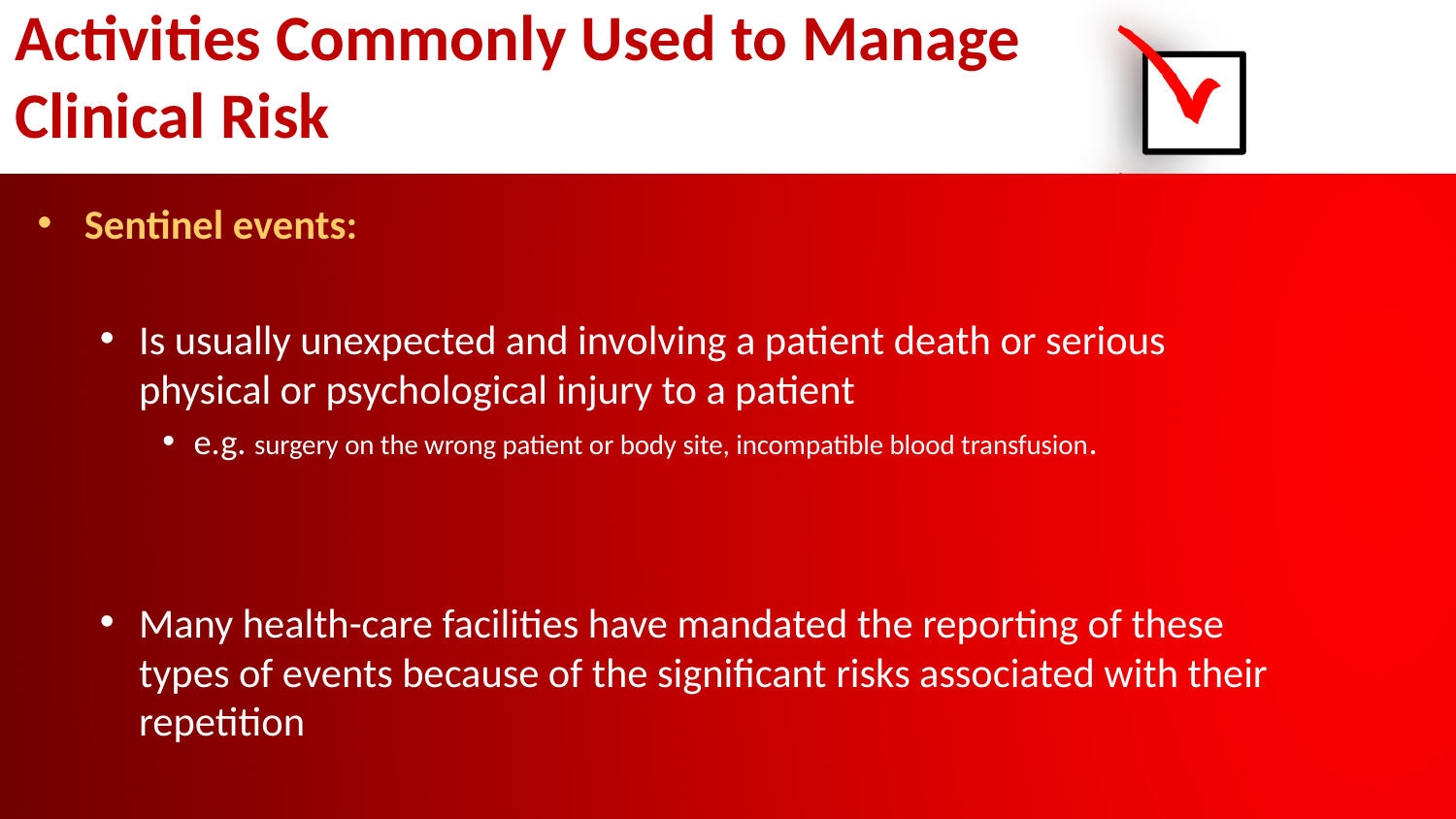

# Activities Commonly Used to Manage Clinical Risk
Sentinel events:

Is usually unexpected and involving a patient death or serious physical or psychological injury to a patient
e.g. surgery on the wrong patient or body site, incompatible blood transfusion.

Many health-care facilities have mandated the reporting of these types of events because of the significant risks associated with their repetition